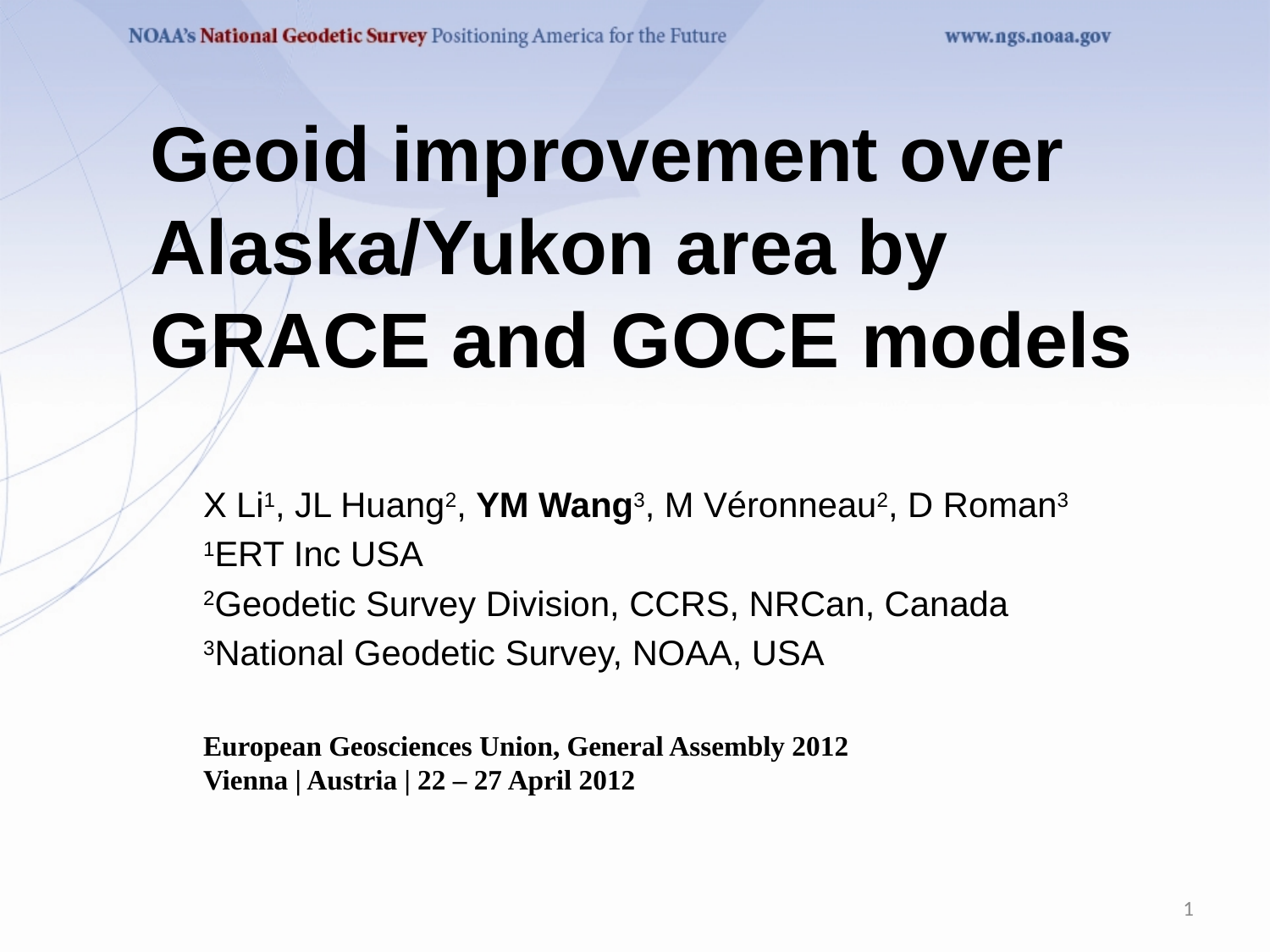

# Geoid improvement over Alaska/Yukon area by GRACE and GOCE models
X Li1, JL Huang2, YM Wang3, M Véronneau2, D Roman3
1ERT Inc USA
2Geodetic Survey Division, CCRS, NRCan, Canada
3National Geodetic Survey, NOAA, USA

European Geosciences Union, General Assembly 2012
Vienna | Austria | 22 – 27 April 2012

1